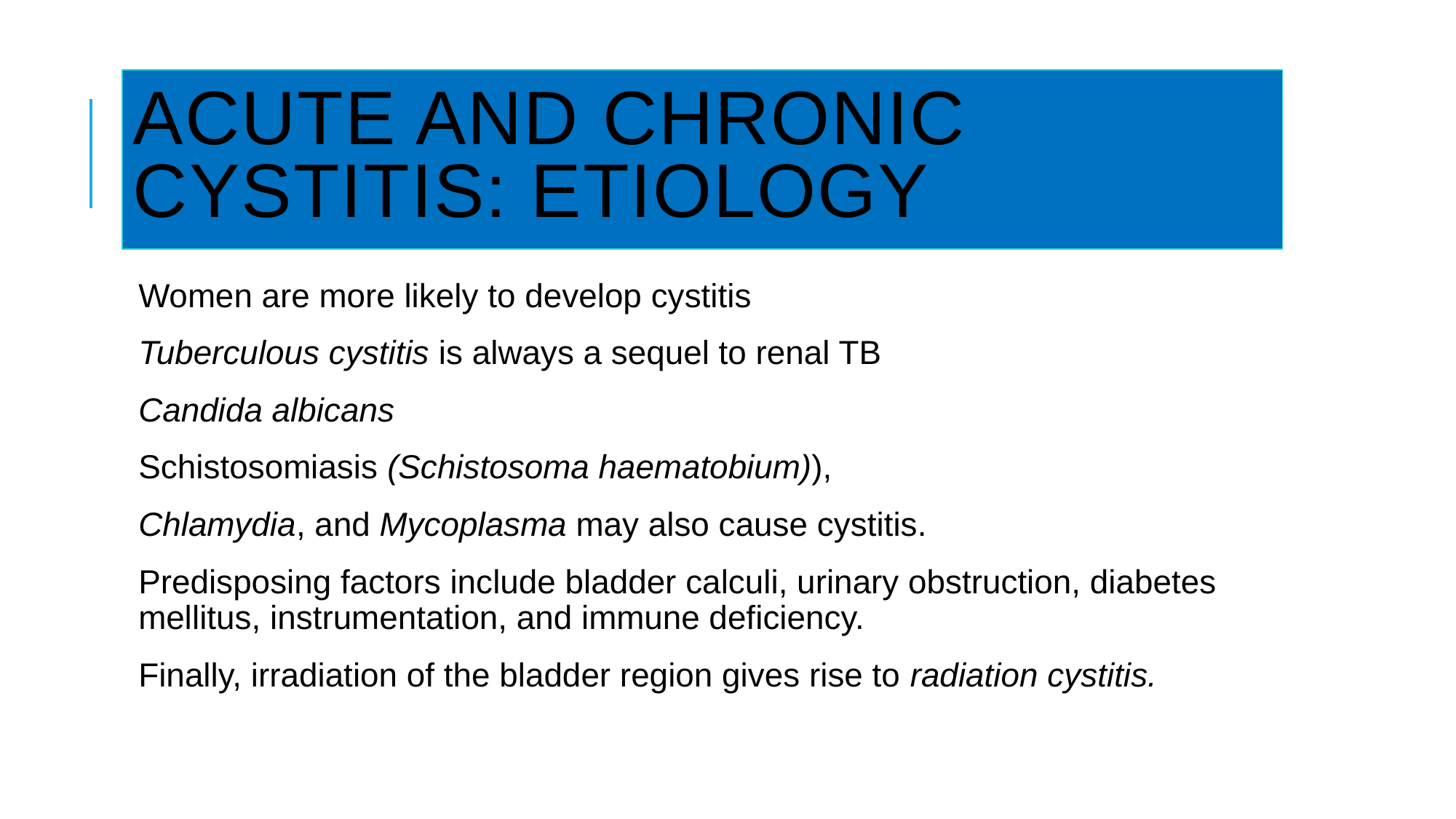

# Acute and Chronic Cystitis: Etiology
Women are more likely to develop cystitis
Tuberculous cystitis is always a sequel to renal TB
Candida albicans
Schistosomiasis (Schistosoma haematobium)),
Chlamydia, and Mycoplasma may also cause cystitis.
Predisposing factors include bladder calculi, urinary obstruction, diabetes mellitus, instrumentation, and immune deficiency.
Finally, irradiation of the bladder region gives rise to radiation cystitis.